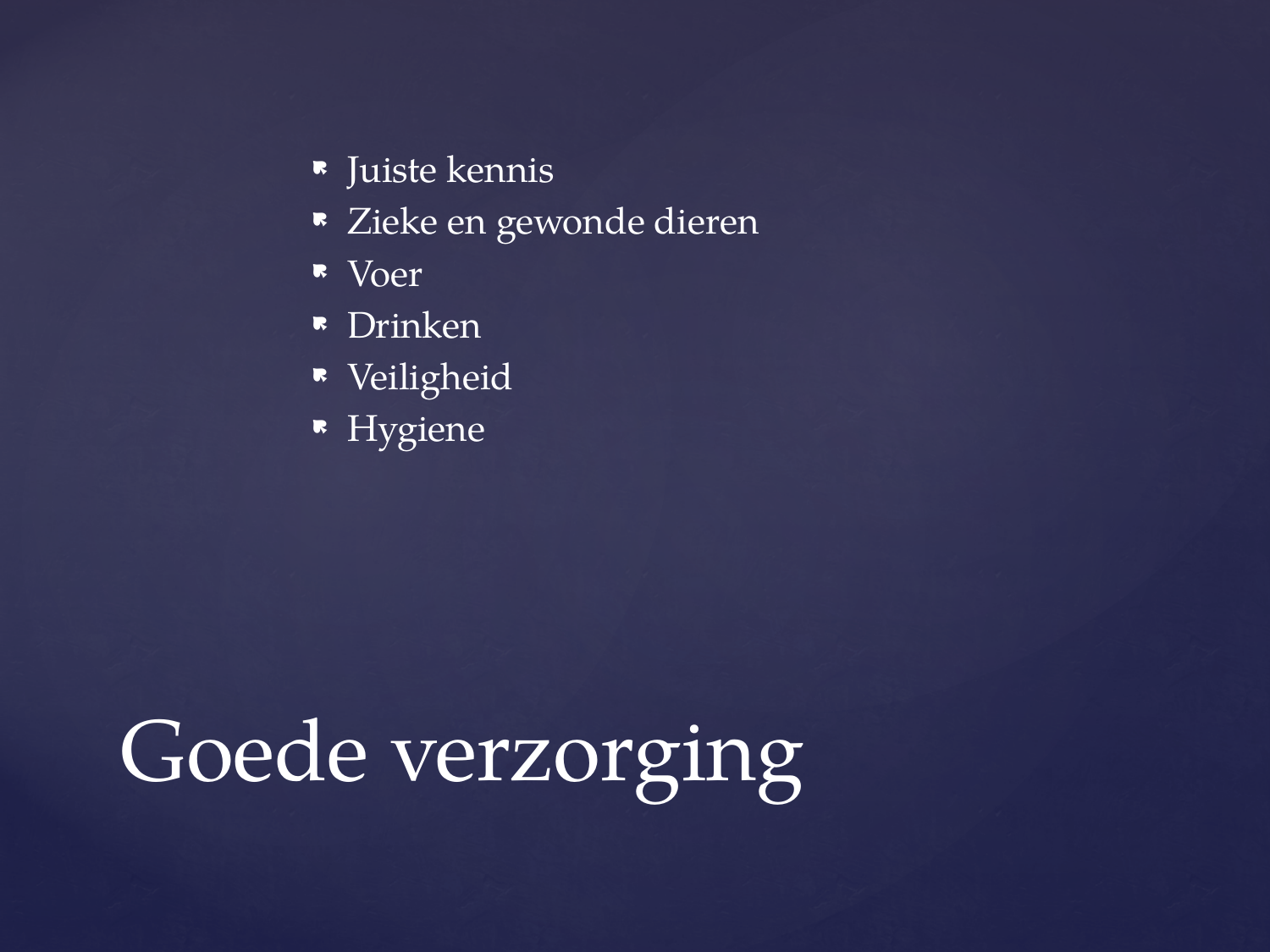

Juiste kennis
Zieke en gewonde dieren
Voer
Drinken
Veiligheid
Hygiene

# Goede verzorging